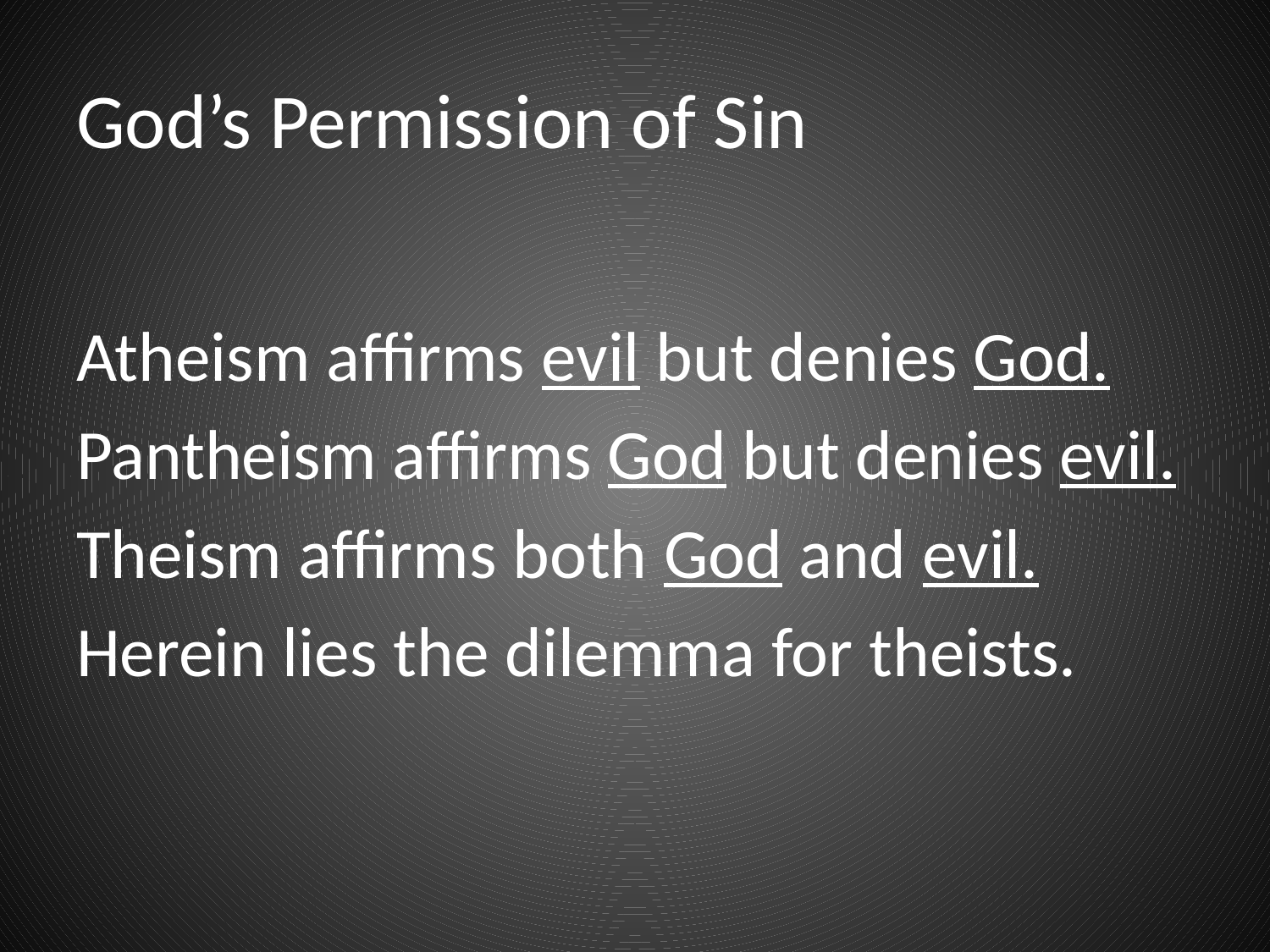

# God’s Permission of Sin

Atheism affirms evil but denies God.
Pantheism affirms God but denies evil.
Theism affirms both God and evil.
Herein lies the dilemma for theists.